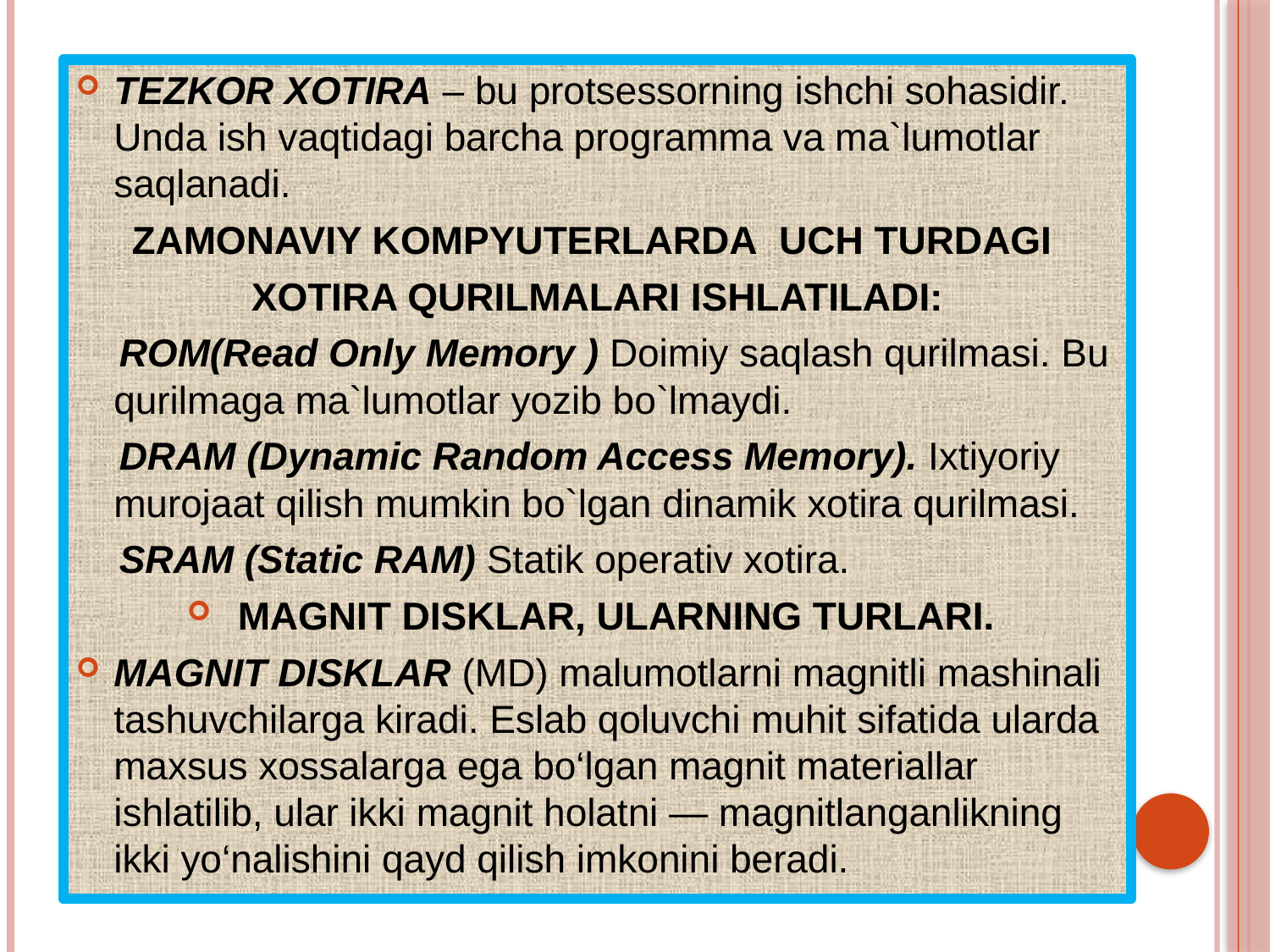

TEZKOR XOTIRA – bu protsessorning ishchi sohasidir. Unda ish vaqtidagi barcha programma va ma`lumotlar saqlanadi.
ZAMONAVIY KOMPYUTERLARDA  UCH TURDAGI
XOTIRA QURILMALARI ISHLATILADI:
    ROM(Read Only Memory ) Doimiy saqlash qurilmasi. Bu qurilmaga ma`lumotlar yozib bo`lmaydi.
    DRAM (Dynamic Random Access Memory). Ixtiyoriy murojaat qilish mumkin bo`lgan dinamik xotira qurilmasi.
    SRAM (Static RAM) Statik operativ xotira.
MAGNIT DISKLAR, ULARNING TURLARI.
MAGNIT DISKLAR (MD) malumotlarni magnitli mashinali tashuvchilarga kiradi. Eslab qoluvchi muhit sifatida ularda maxsus xossalarga ega bo‘lgan magnit materiallar ishlatilib, ular ikki magnit holatni — magnitlanganlikning ikki yo‘nalishini qayd qilish imkonini beradi.